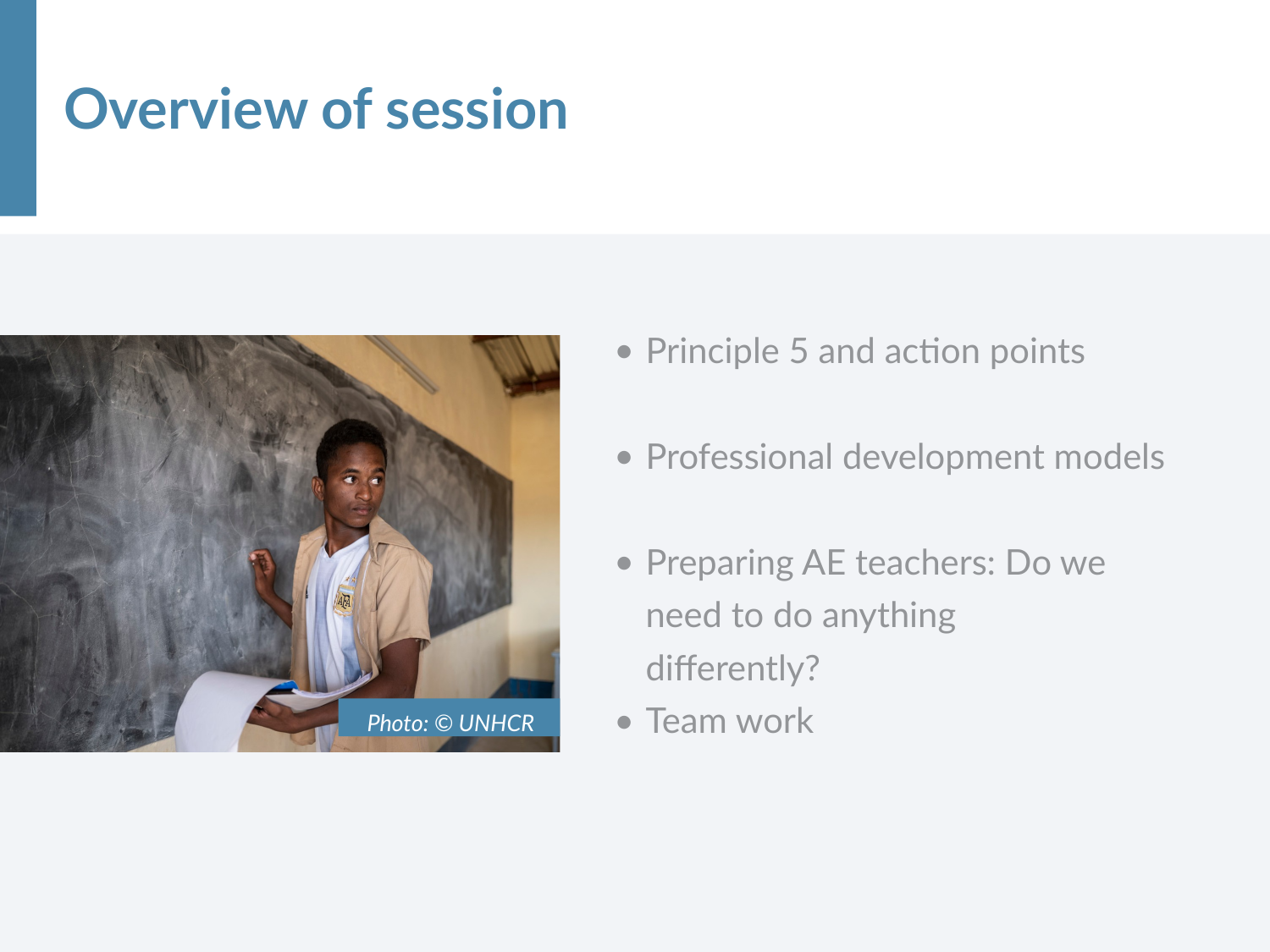

# Overview of session

Principle 5 and action points

Professional development models

Preparing AE teachers: Do we  need to do anything differently?

Team work
Photo: © UNHCR